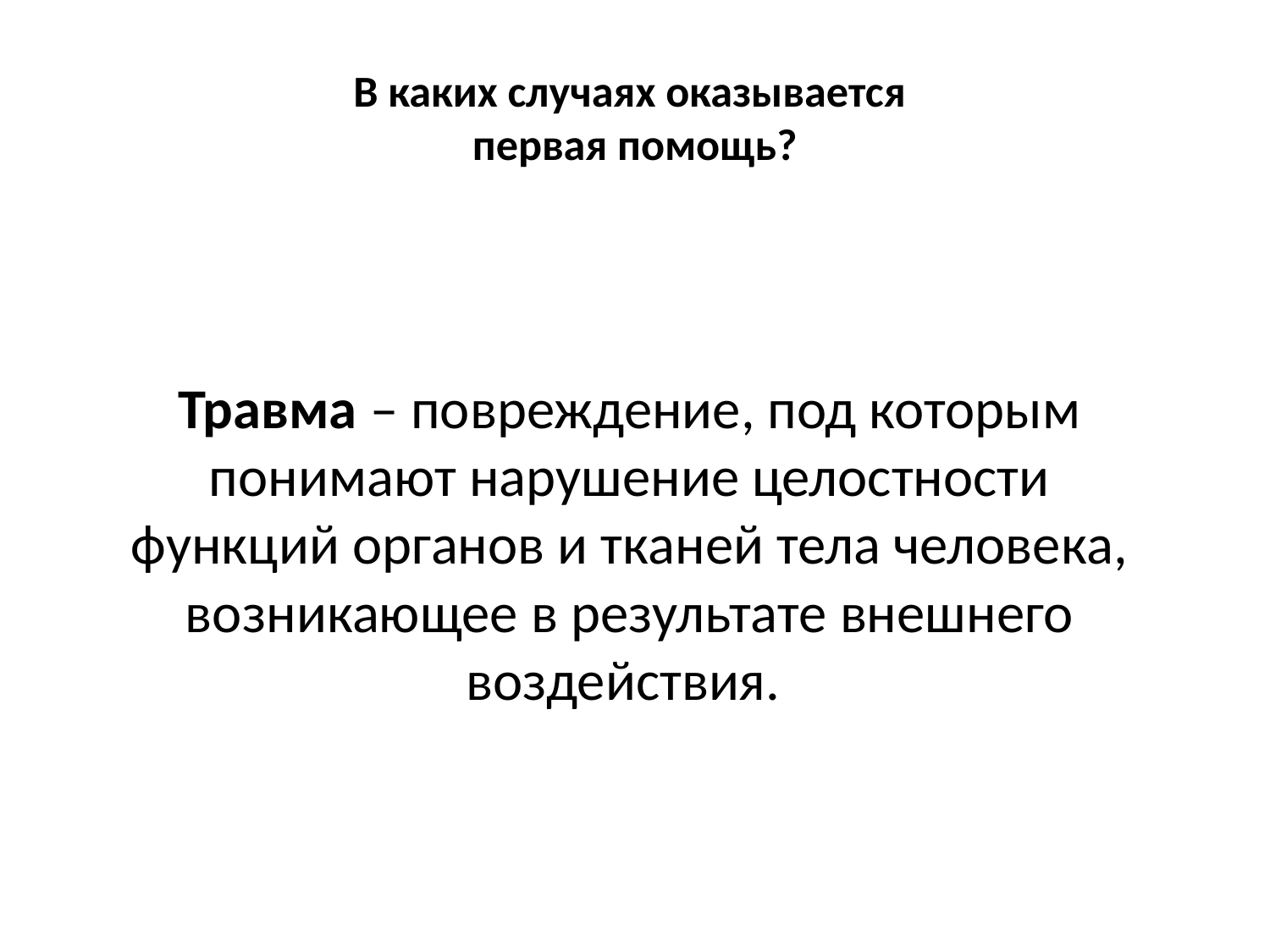

# В каких случаях оказывается первая помощь?
Травма – повреждение, под которым понимают нарушение целостности функций органов и тканей тела человека, возникающее в результате внешнего воздействия.